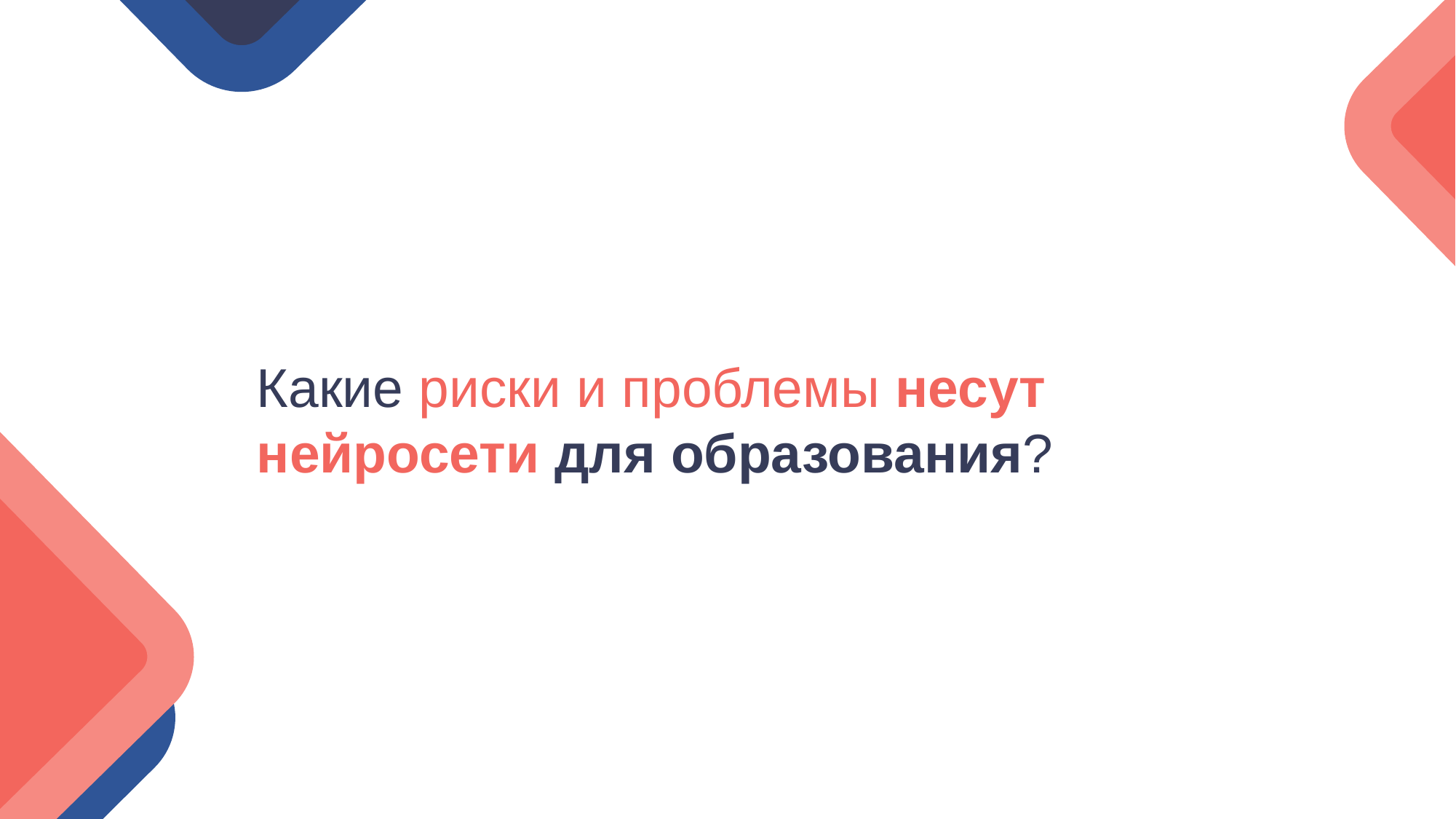

Какие риски и проблемы несут нейросети для образования?